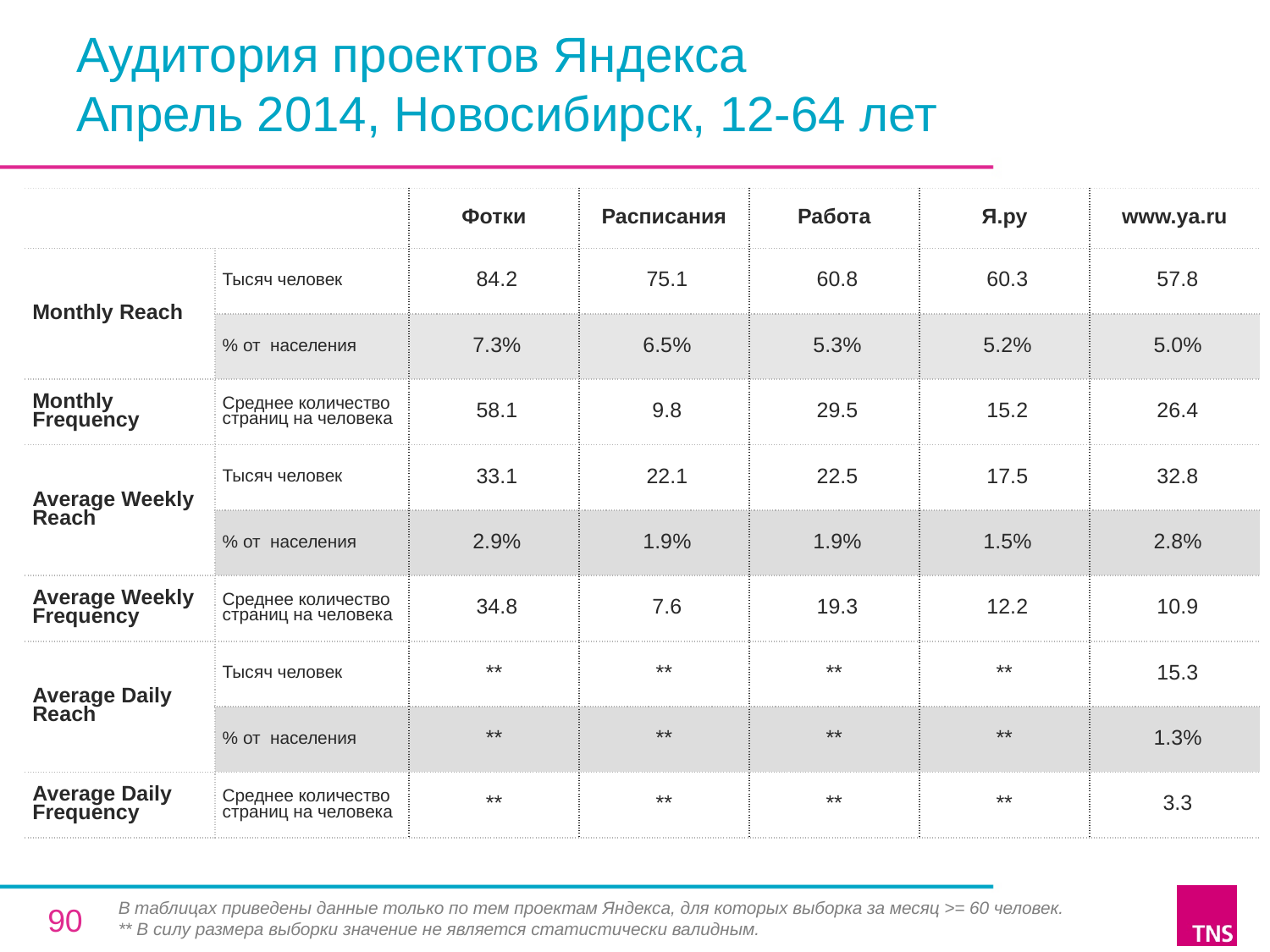

# Аудитория проектов Яндекса Апрель 2014, Новосибирск, 12-64 лет
|  |  | Фотки | Расписания | Работа | Я.ру | www.ya.ru |
| --- | --- | --- | --- | --- | --- | --- |
| Monthly Reach | Тысяч человек | 84.2 | 75.1 | 60.8 | 60.3 | 57.8 |
|  | % от населения | 7.3% | 6.5% | 5.3% | 5.2% | 5.0% |
| Monthly Frequency | Среднее количество страниц на человека | 58.1 | 9.8 | 29.5 | 15.2 | 26.4 |
| Average Weekly Reach | Тысяч человек | 33.1 | 22.1 | 22.5 | 17.5 | 32.8 |
|  | % от населения | 2.9% | 1.9% | 1.9% | 1.5% | 2.8% |
| Average Weekly Frequency | Среднее количество страниц на человека | 34.8 | 7.6 | 19.3 | 12.2 | 10.9 |
| Average Daily Reach | Тысяч человек | \*\* | \*\* | \*\* | \*\* | 15.3 |
|  | % от населения | \*\* | \*\* | \*\* | \*\* | 1.3% |
| Average Daily Frequency | Среднее количество страниц на человека | \*\* | \*\* | \*\* | \*\* | 3.3 |
В таблицах приведены данные только по тем проектам Яндекса, для которых выборка за месяц >= 60 человек.
** В силу размера выборки значение не является статистически валидным.
90